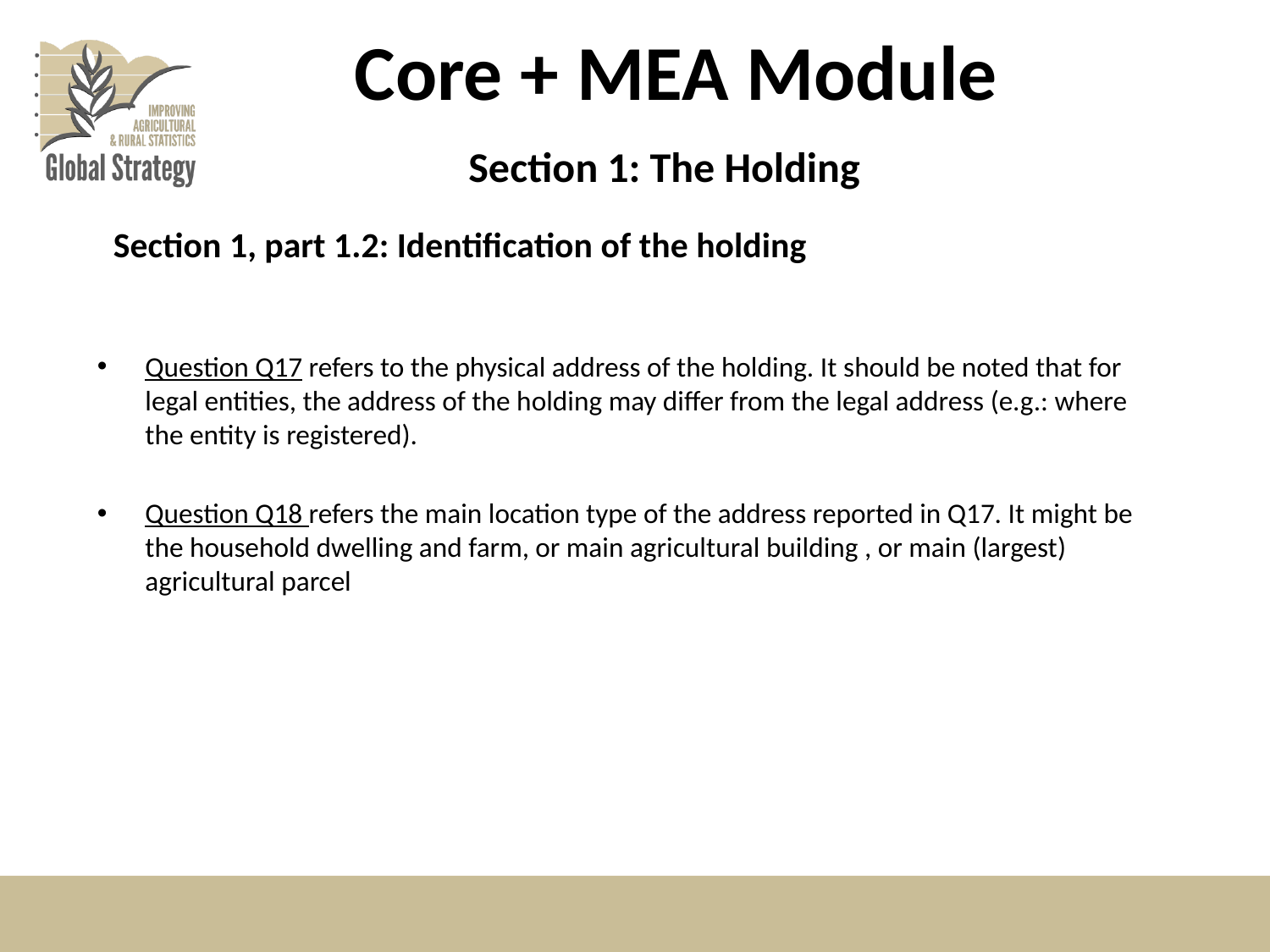

# Core + MEA Module
Section 1: The Holding
Section 1, part 1.2: Identification of the holding

Question Q17 refers to the physical address of the holding. It should be noted that for legal entities, the address of the holding may differ from the legal address (e.g.: where the entity is registered).

Question Q18 refers the main location type of the address reported in Q17. It might be the household dwelling and farm, or main agricultural building , or main (largest) agricultural parcel